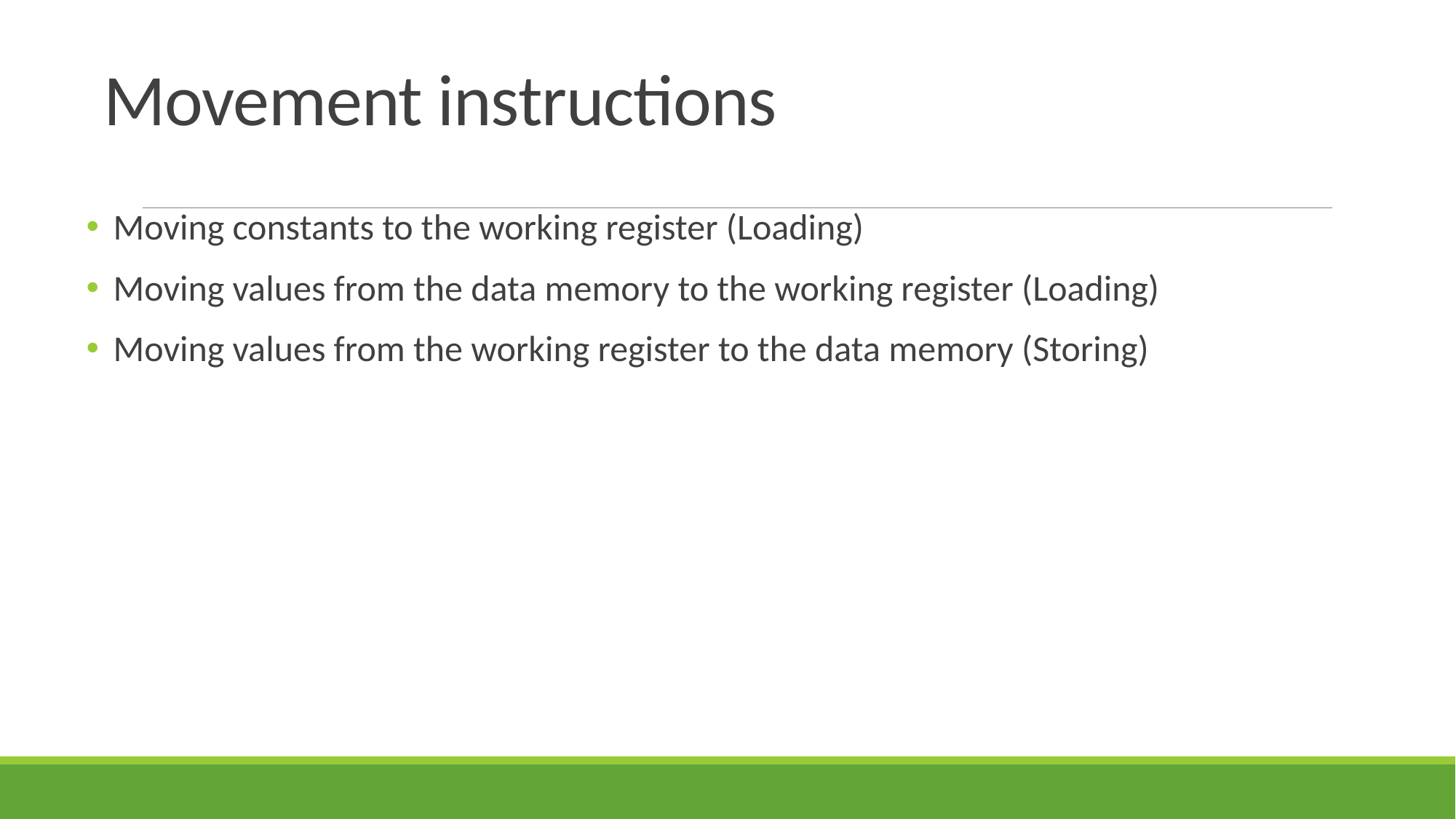

# Movement instructions
Moving constants to the working register (Loading)
Moving values from the data memory to the working register (Loading)
Moving values from the working register to the data memory (Storing)